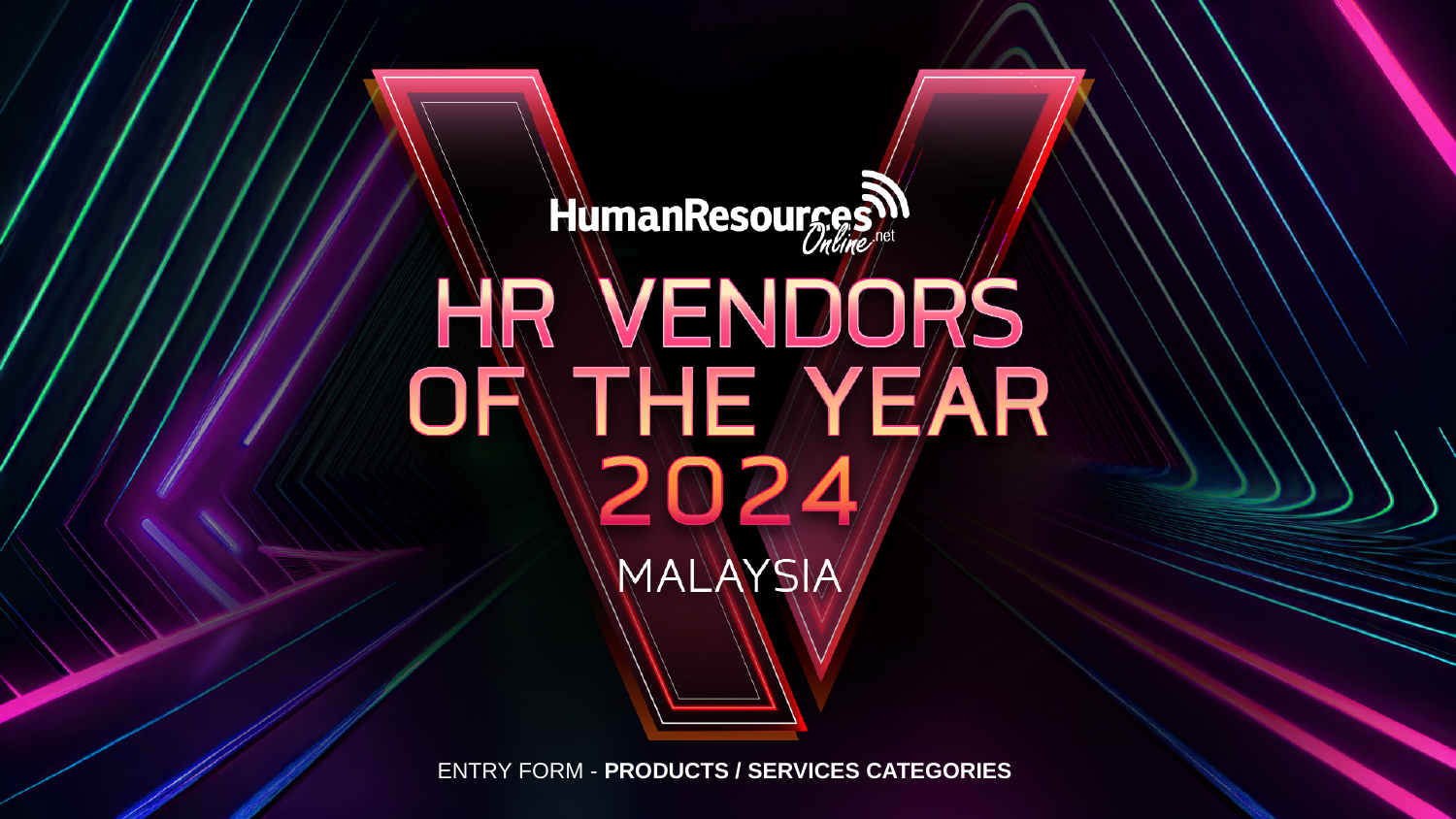

ENTRY FORM - PRODUCTS / SERVICES CATEGORIES